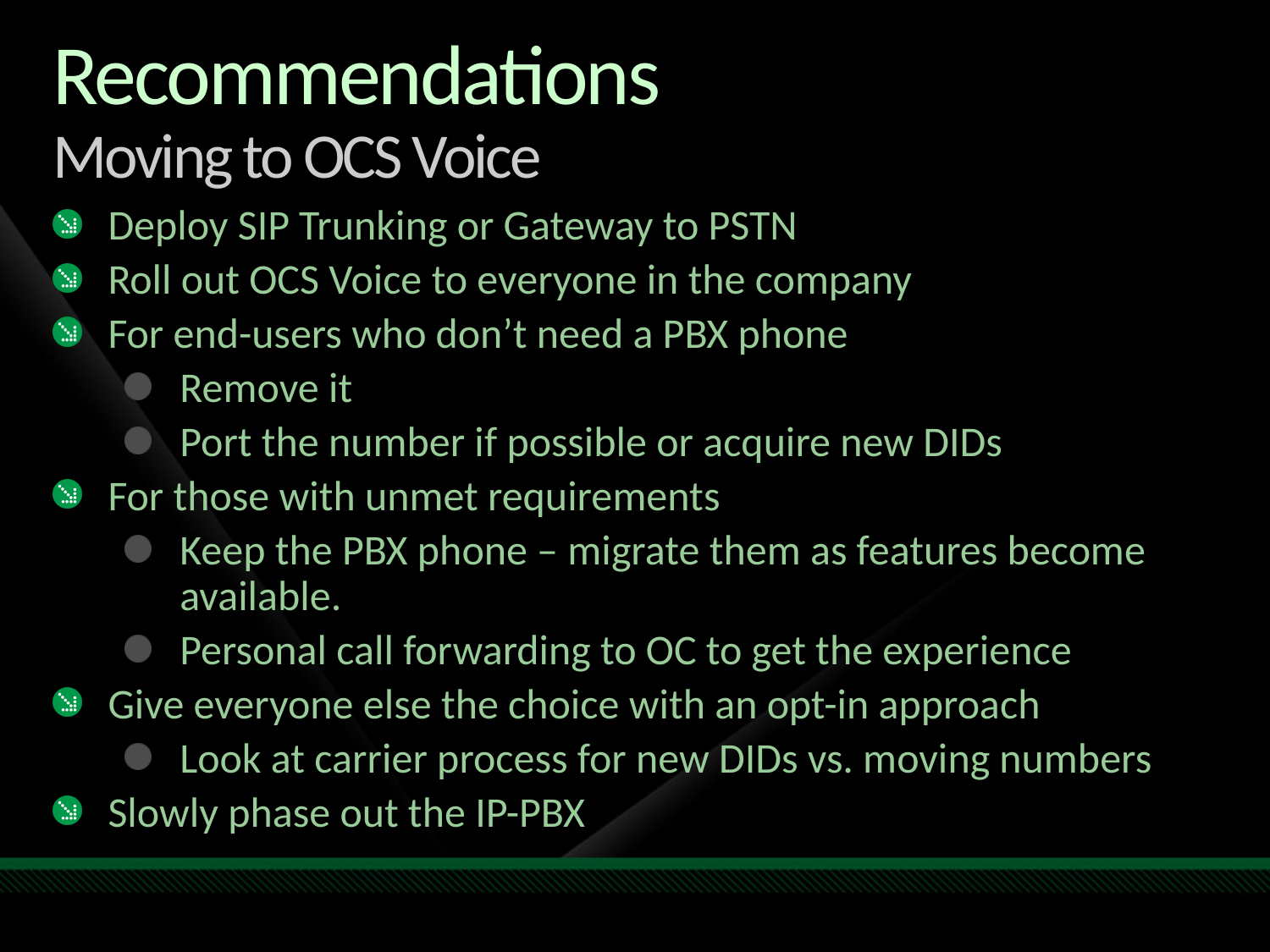

# Recommendations Moving to OCS Voice
Deploy SIP Trunking or Gateway to PSTN
Roll out OCS Voice to everyone in the company
For end-users who don’t need a PBX phone
Remove it
Port the number if possible or acquire new DIDs
For those with unmet requirements
Keep the PBX phone – migrate them as features become available.
Personal call forwarding to OC to get the experience
Give everyone else the choice with an opt-in approach
Look at carrier process for new DIDs vs. moving numbers
Slowly phase out the IP-PBX